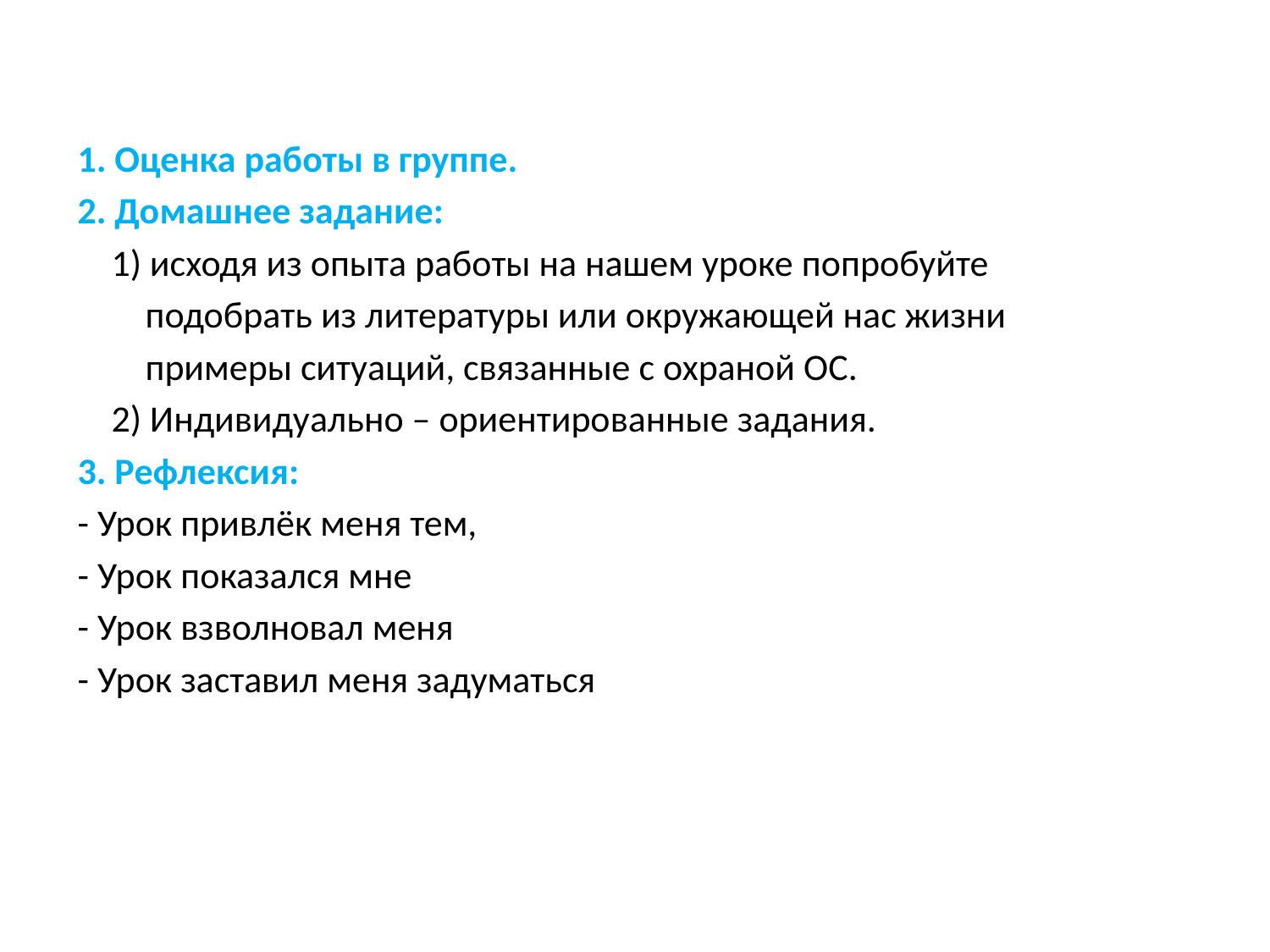

1. Оценка работы в группе.
2. Домашнее задание:
    1) исходя из опыта работы на нашем уроке попробуйте
        подобрать из литературы или окружающей нас жизни
        примеры ситуаций, связанные с охраной ОС.
    2) Индивидуально – ориентированные задания.
3. Рефлексия:
- Урок привлёк меня тем,
- Урок показался мне
- Урок взволновал меня
- Урок заставил меня задуматься